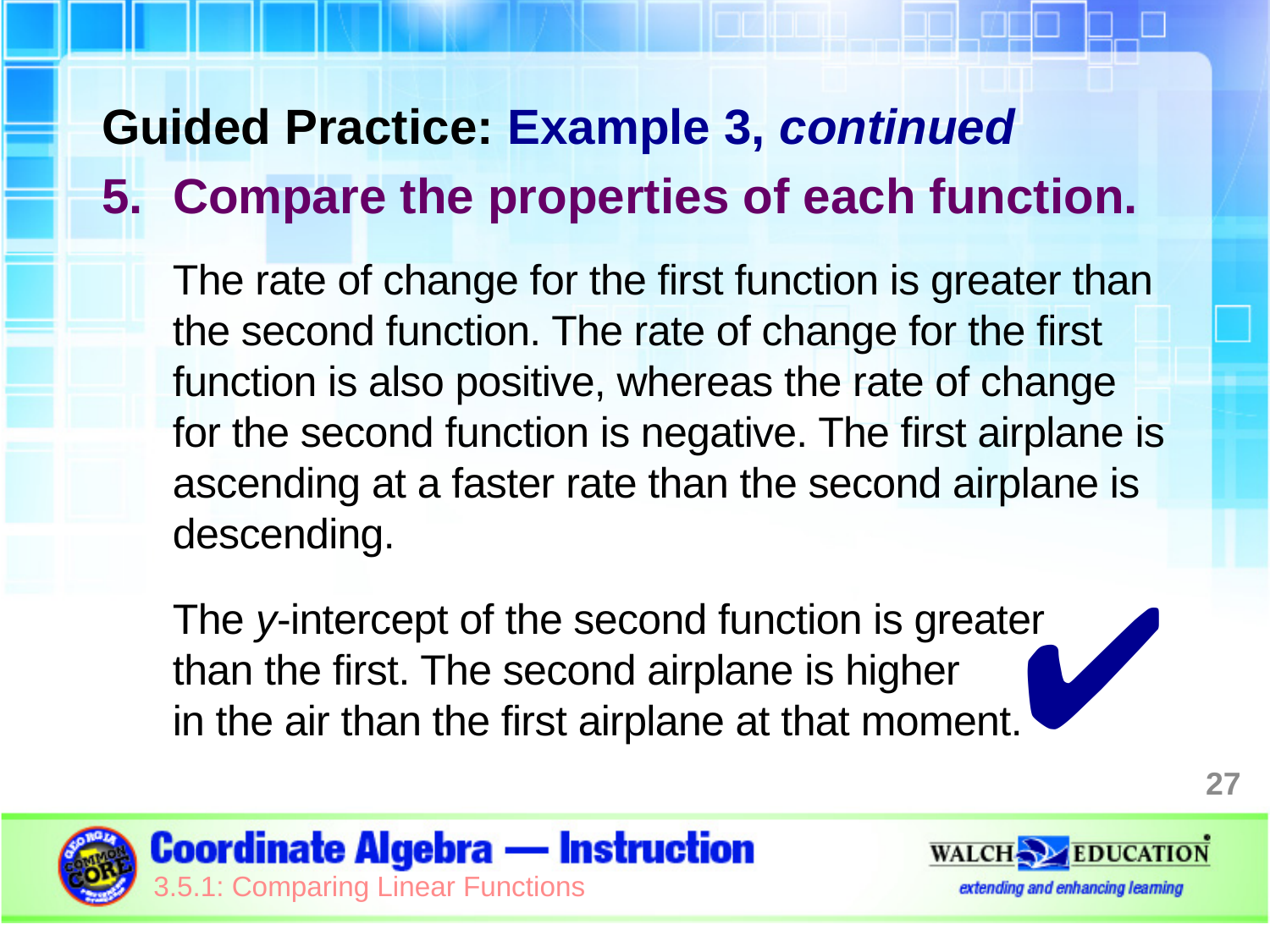

Guided Practice: Example 3, continued
Compare the properties of each function.
The rate of change for the first function is greater than the second function. The rate of change for the first function is also positive, whereas the rate of change for the second function is negative. The first airplane is ascending at a faster rate than the second airplane is descending.

The y-intercept of the second function is greater
than the first. The second airplane is higher
in the air than the first airplane at that moment.
✔
27
3.5.1: Comparing Linear Functions